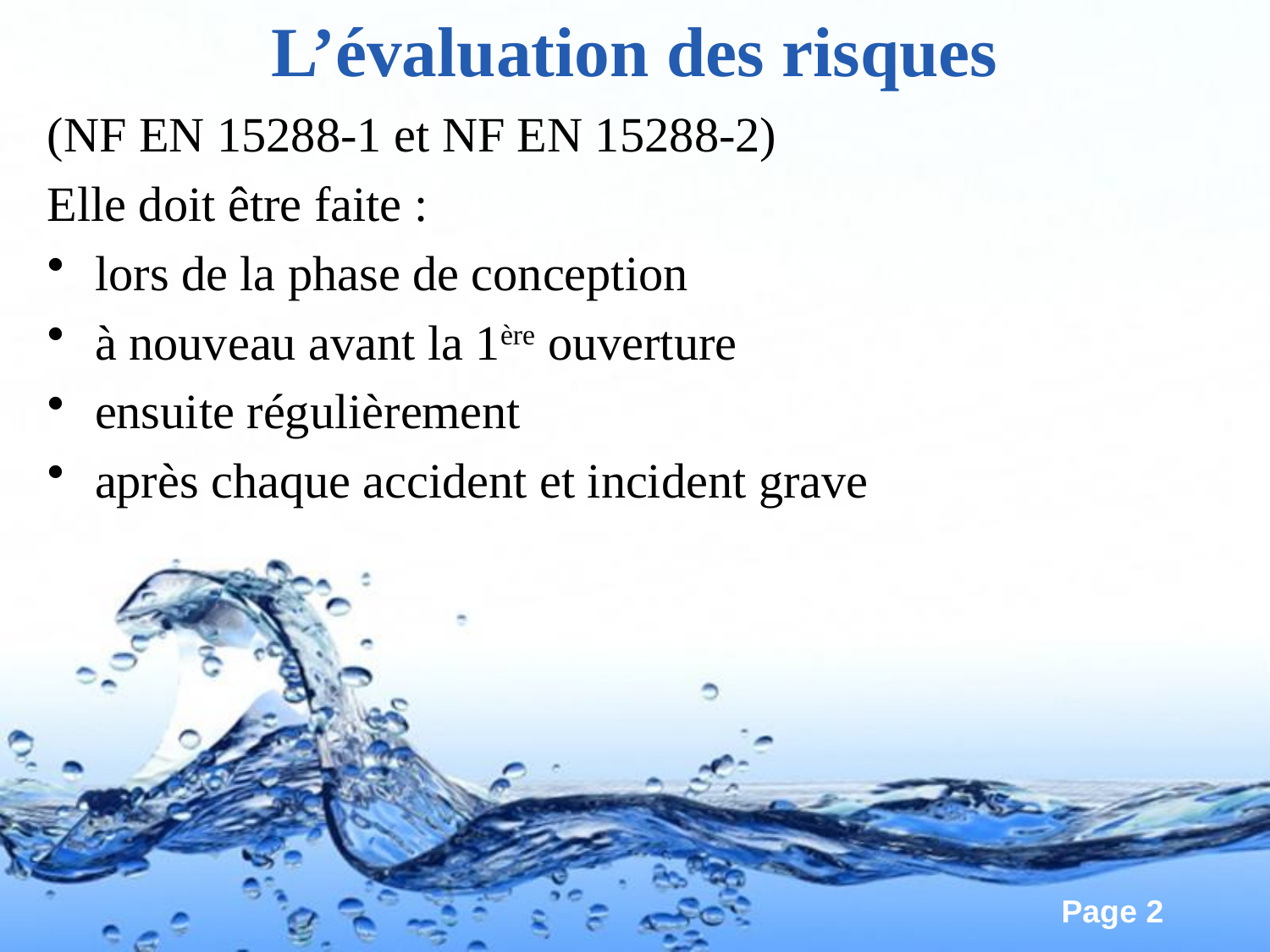

L’évaluation des risques
(NF EN 15288-1 et NF EN 15288-2)
Elle doit être faite :
lors de la phase de conception
à nouveau avant la 1ère ouverture
ensuite régulièrement
après chaque accident et incident grave